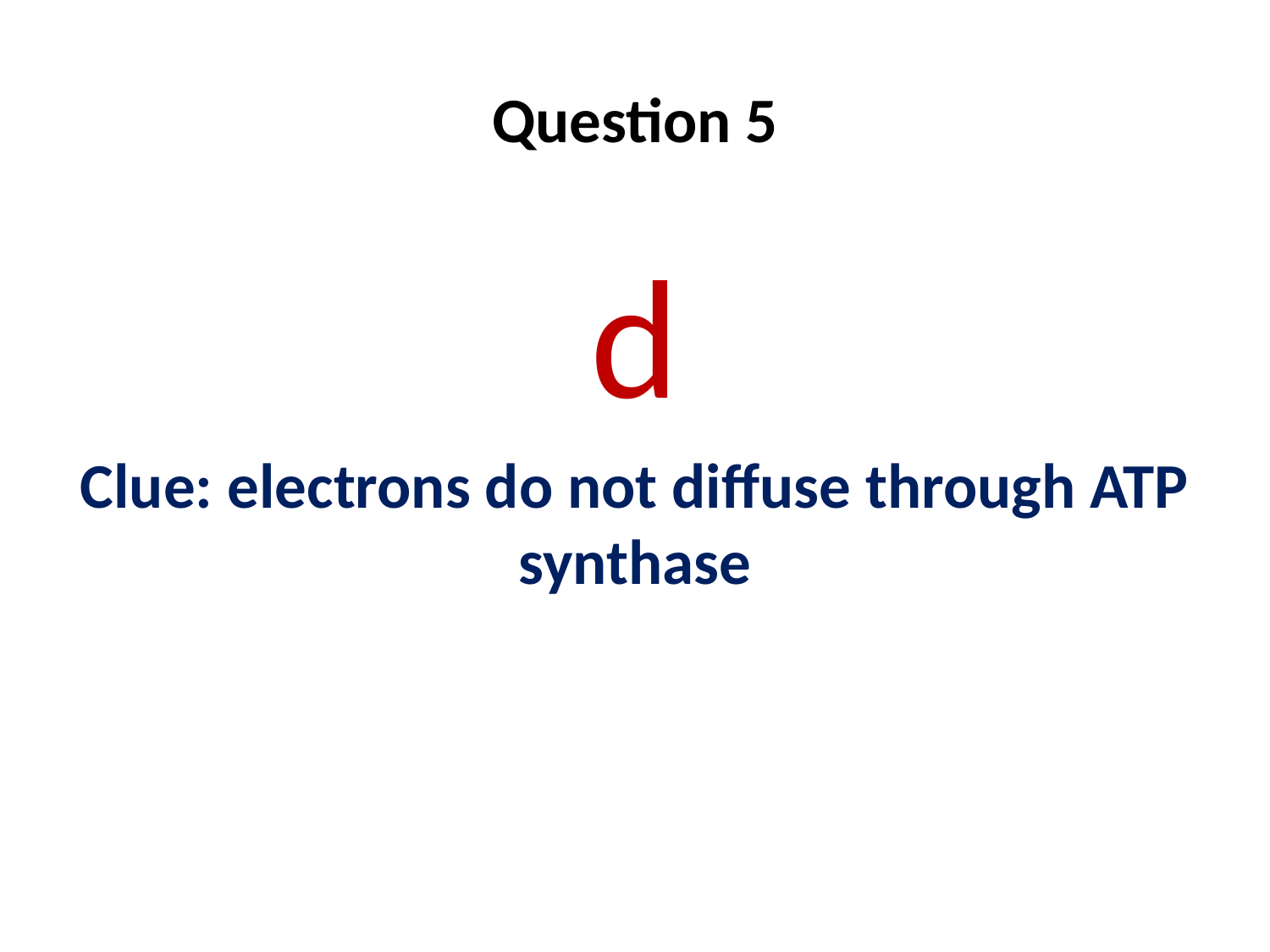

# Question 5
d
Clue: electrons do not diffuse through ATP synthase